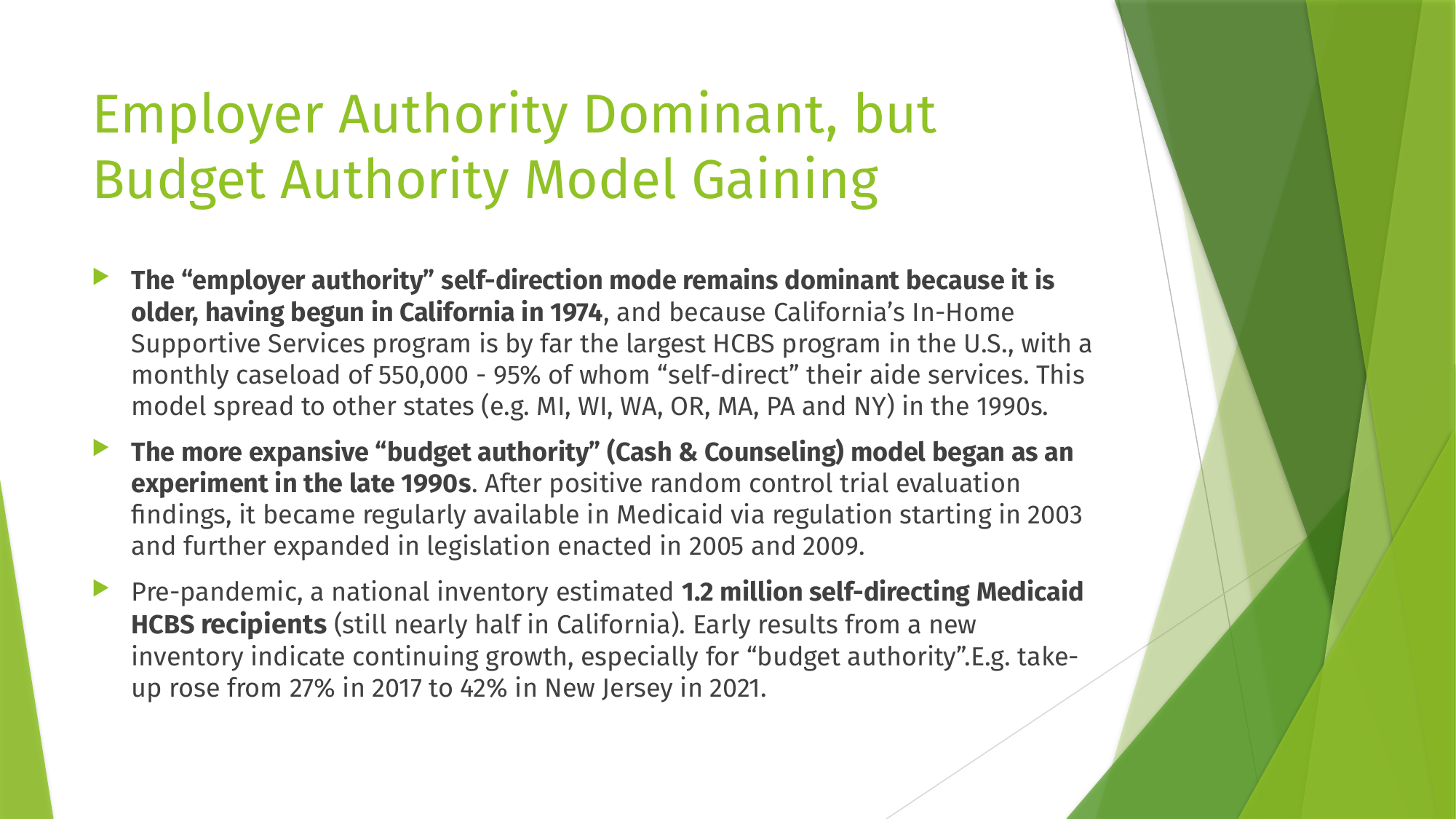

# Employer Authority Dominant, but Budget Authority Model Gaining
The “employer authority” self-direction mode remains dominant because it is older, having begun in California in 1974, and because California’s In-Home Supportive Services program is by far the largest HCBS program in the U.S., with a monthly caseload of 550,000 - 95% of whom “self-direct” their aide services. This model spread to other states (e.g. MI, WI, WA, OR, MA, PA and NY) in the 1990s.
The more expansive “budget authority” (Cash & Counseling) model began as an experiment in the late 1990s. After positive random control trial evaluation findings, it became regularly available in Medicaid via regulation starting in 2003 and further expanded in legislation enacted in 2005 and 2009.
Pre-pandemic, a national inventory estimated 1.2 million self-directing Medicaid HCBS recipients (still nearly half in California). Early results from a new inventory indicate continuing growth, especially for “budget authority”.E.g. take-up rose from 27% in 2017 to 42% in New Jersey in 2021.